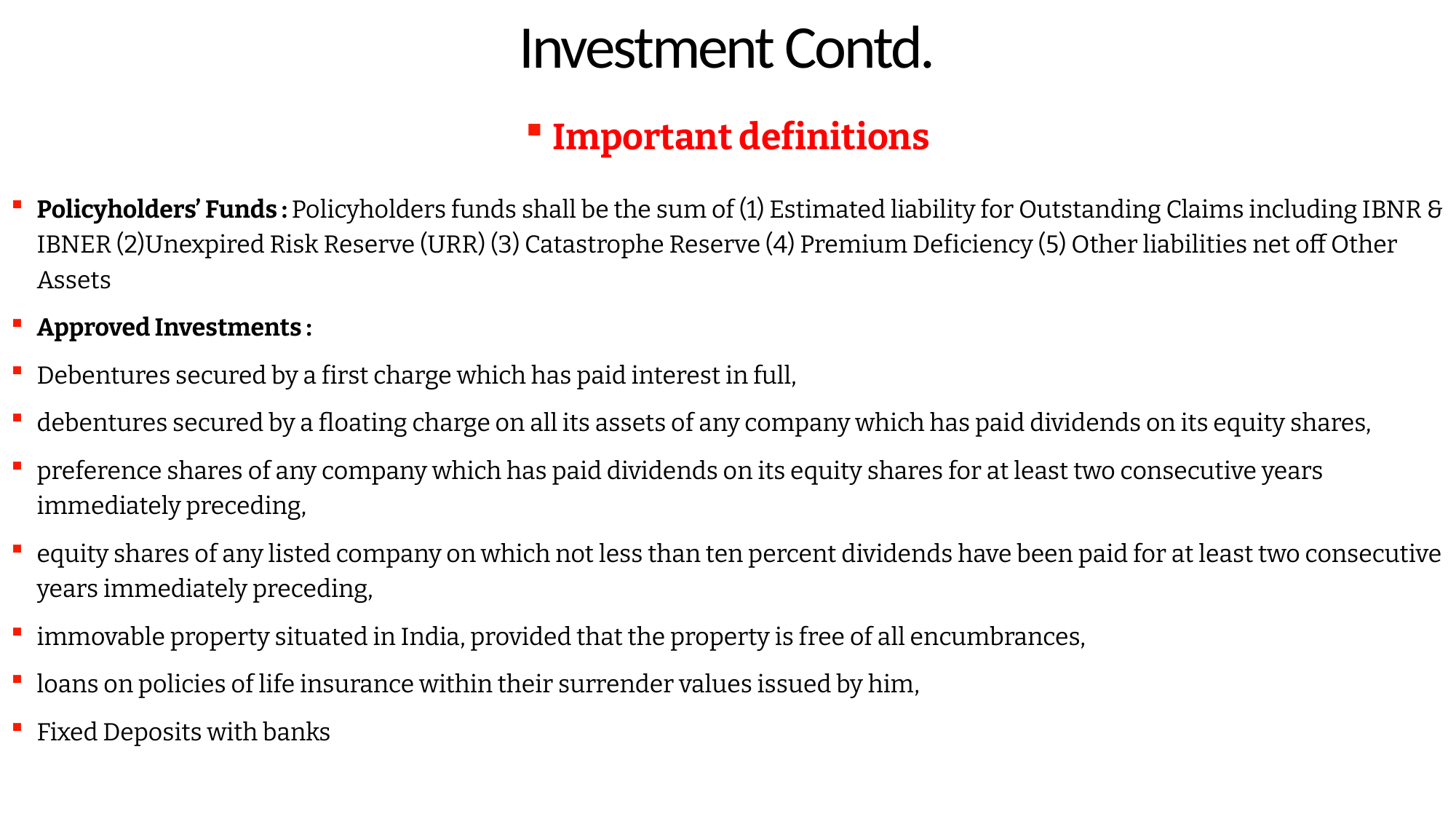

Investment Contd.
Important definitions
Policyholders’ Funds : Policyholders funds shall be the sum of (1) Estimated liability for Outstanding Claims including IBNR & IBNER (2)Unexpired Risk Reserve (URR) (3) Catastrophe Reserve (4) Premium Deficiency (5) Other liabilities net off Other Assets
Approved Investments :
Debentures secured by a first charge which has paid interest in full,
debentures secured by a floating charge on all its assets of any company which has paid dividends on its equity shares,
preference shares of any company which has paid dividends on its equity shares for at least two consecutive years immediately preceding,
equity shares of any listed company on which not less than ten percent dividends have been paid for at least two consecutive years immediately preceding,
immovable property situated in India, provided that the property is free of all encumbrances,
loans on policies of life insurance within their surrender values issued by him,
Fixed Deposits with banks